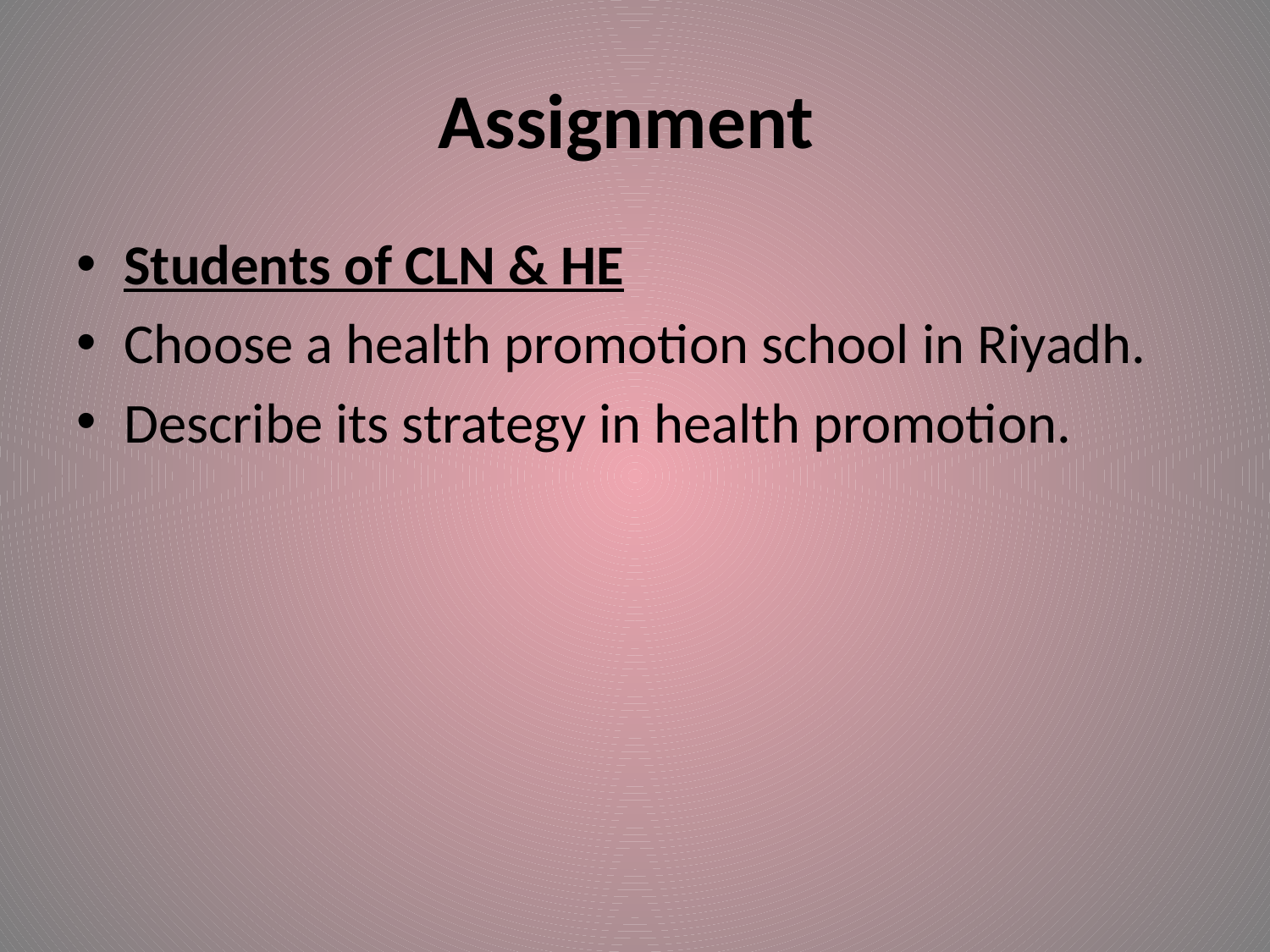

# Assignment
Students of CLN & HE
Choose a health promotion school in Riyadh.
Describe its strategy in health promotion.